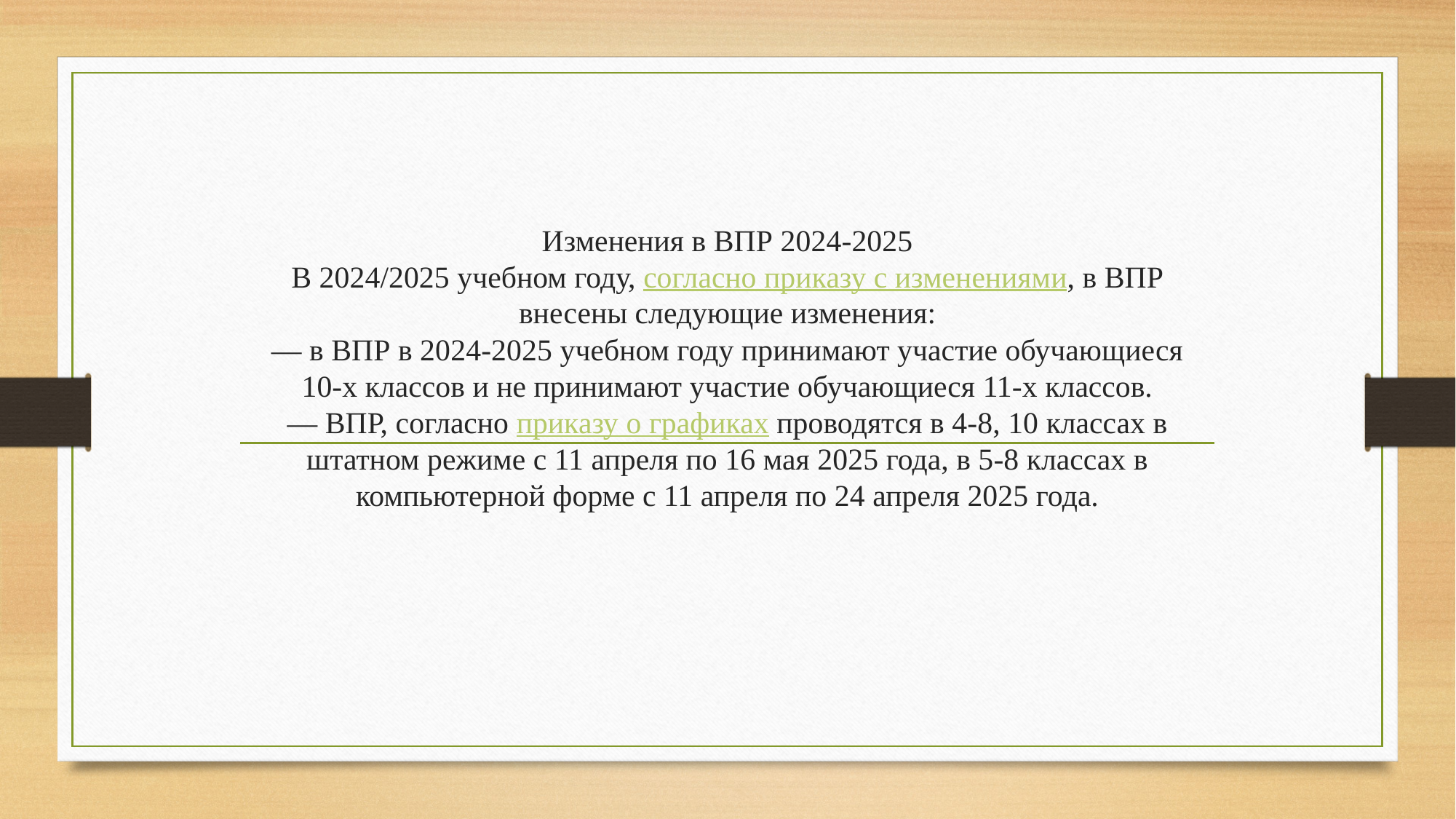

# Изменения в ВПР 2024-2025 В 2024/2025 учебном году, согласно приказу с изменениями, в ВПР внесены следующие изменения: — в ВПР в 2024-2025 учебном году принимают участие обучающиеся 10-х классов и не принимают участие обучающиеся 11-х классов. — ВПР, согласно приказу о графиках проводятся в 4-8, 10 классах в штатном режиме с 11 апреля по 16 мая 2025 года, в 5-8 классах в компьютерной форме с 11 апреля по 24 апреля 2025 года.